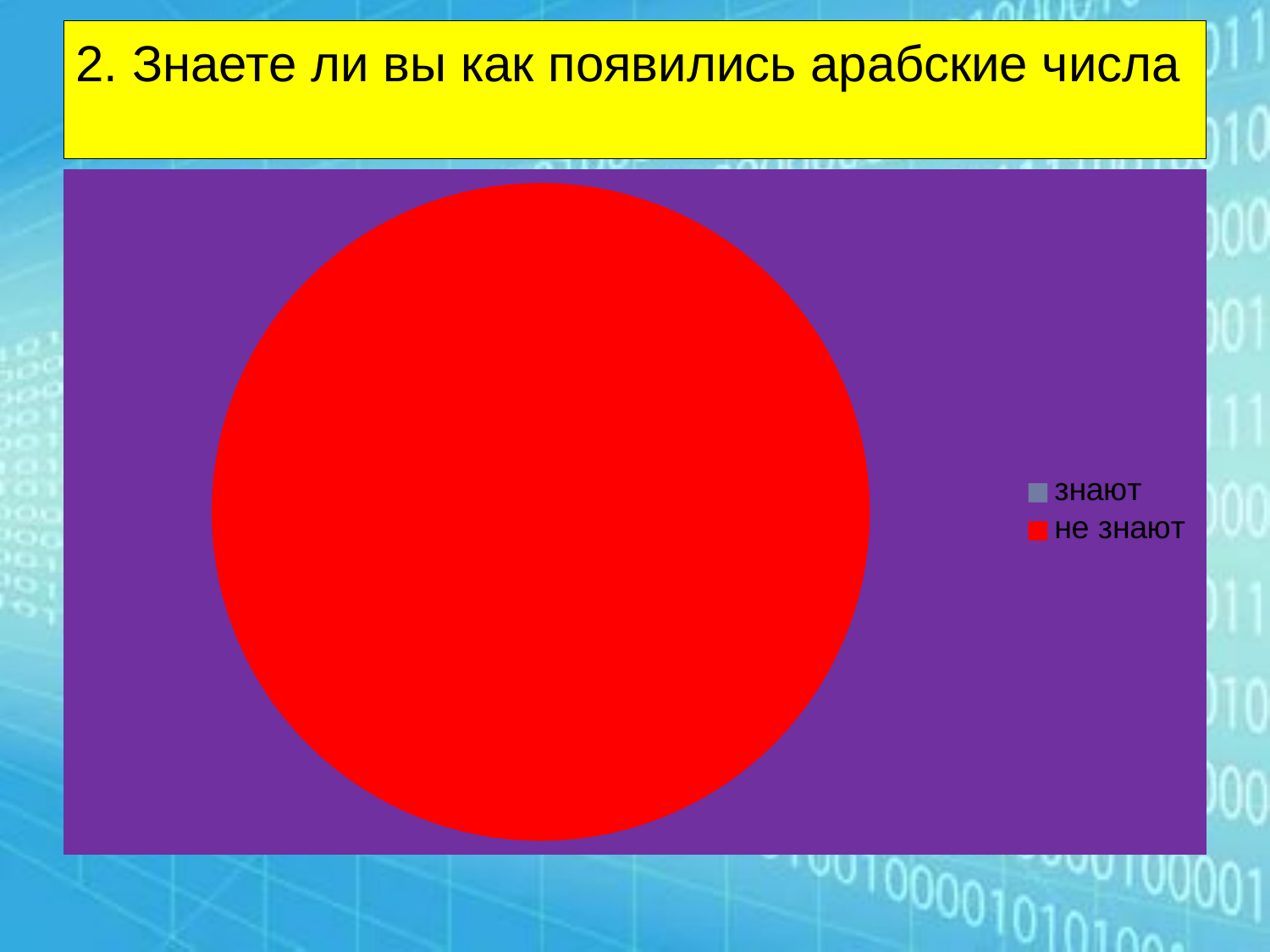

# 2. Знаете ли вы как появились арабские числа

### Chart

| Category | Столбец1 |
|---|---|
| знают | 0.0 |
| не знают | 100.0 |